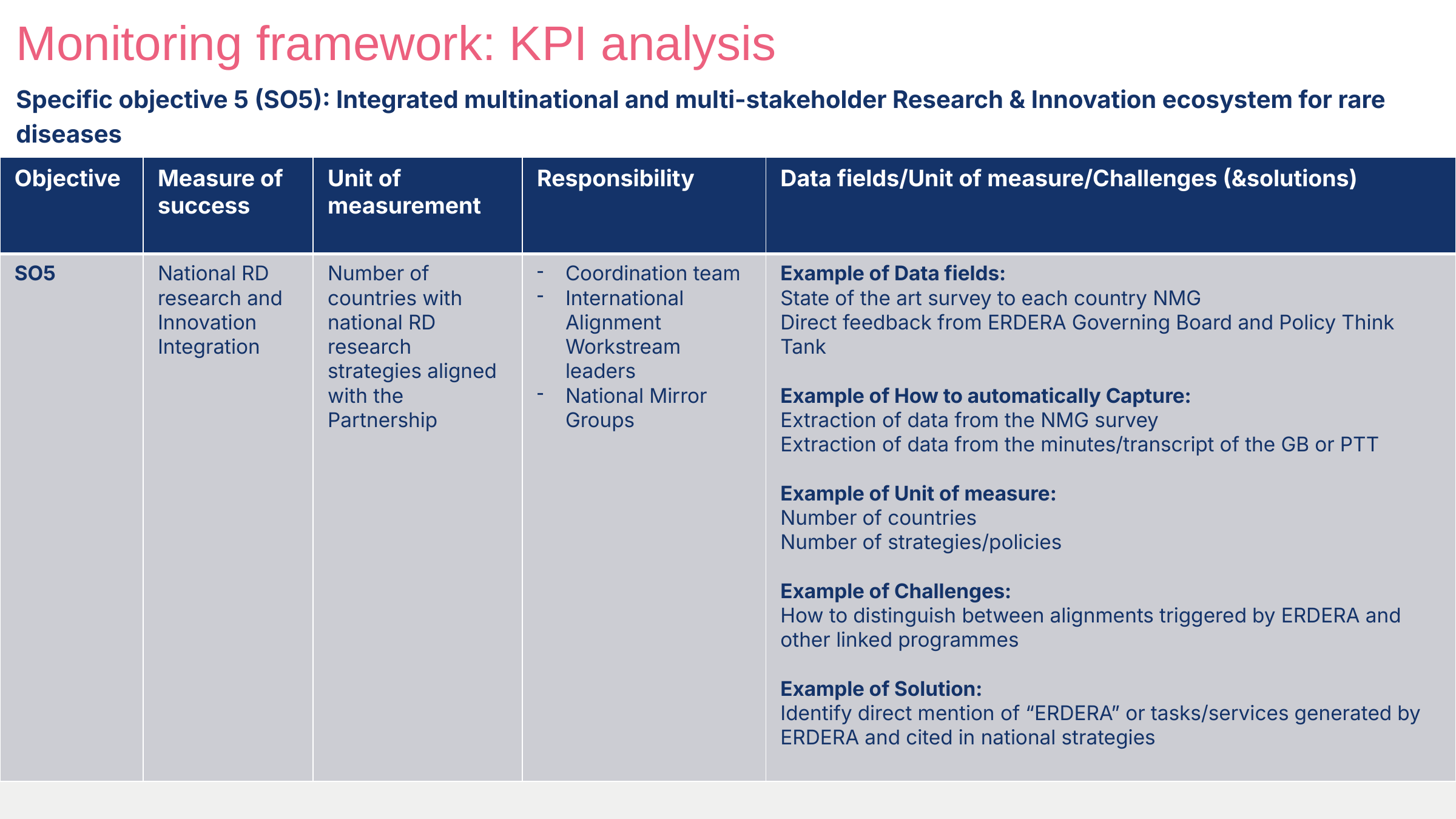

# Monitoring framework: KPI analysis
Specific objective 5 (SO5): Integrated multinational and multi-stakeholder Research & Innovation ecosystem for rare diseases
| Objective | Measure of success | Unit of measurement | Responsibility | Data fields/Unit of measure/Challenges (&solutions) |
| --- | --- | --- | --- | --- |
| SO5 | National RD research and Innovation Integration ​ | Number of countries with national RD research strategies aligned with the Partnership | Coordination team International Alignment Workstream leaders National Mirror Groups | Example of Data fields: State of the art survey to each country NMG Direct feedback from ERDERA Governing Board and Policy Think Tank Example of How to automatically Capture: Extraction of data from the NMG survey Extraction of data from the minutes/transcript of the GB or PTT Example of Unit of measure: Number of countries Number of strategies/policies Example of Challenges: How to distinguish between alignments triggered by ERDERA and other linked programmes Example of Solution: Identify direct mention of “ERDERA” or tasks/services generated by ERDERA and cited in national strategies |
11